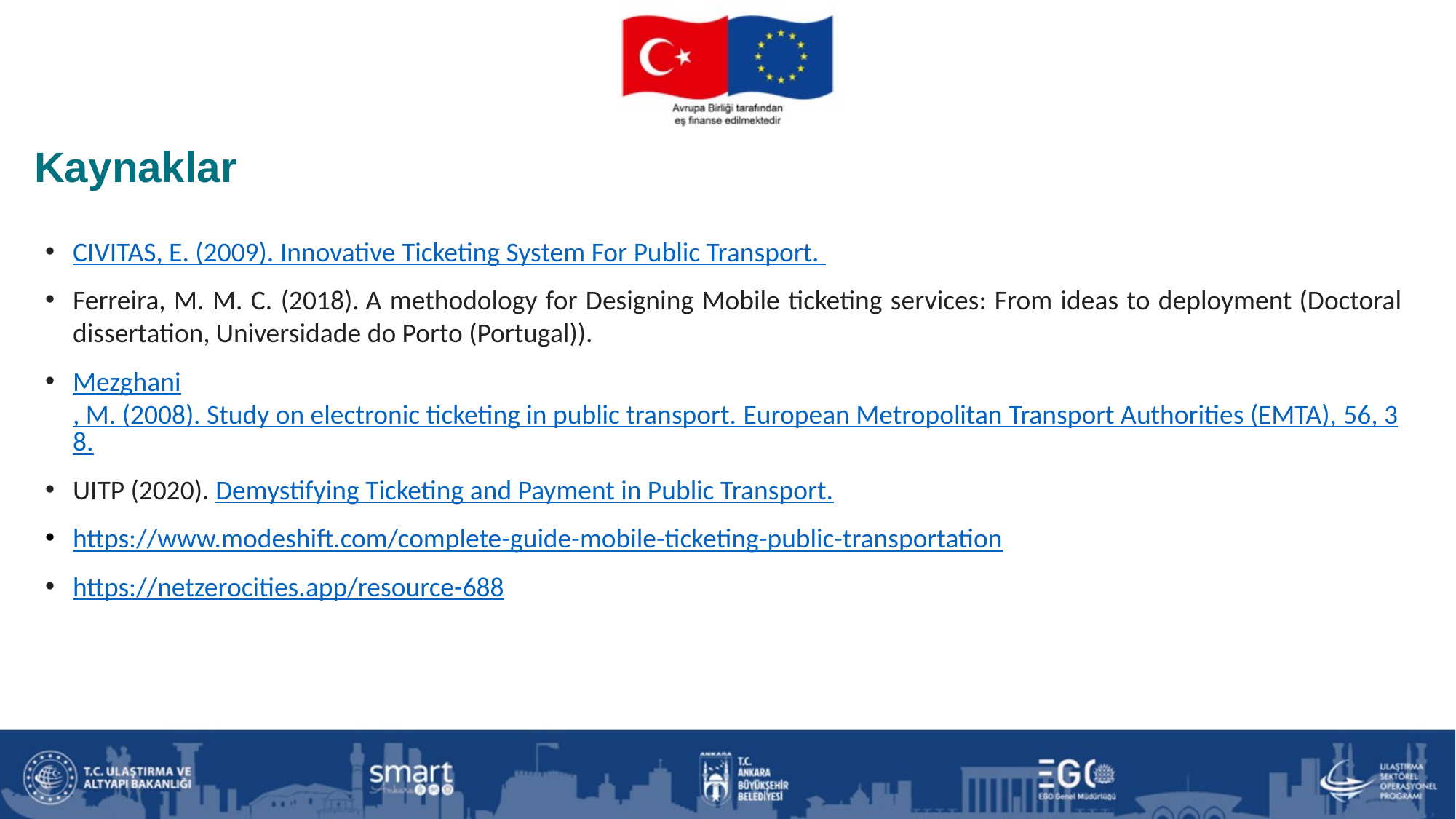

Kaynaklar

CIVITAS, E. (2009). Innovative Ticketing System For Public Transport.
Ferreira, M. M. C. (2018). A methodology for Designing Mobile ticketing services: From ideas to deployment (Doctoral dissertation, Universidade do Porto (Portugal)).
Mezghani, M. (2008). Study on electronic ticketing in public transport. European Metropolitan Transport Authorities (EMTA), 56, 38.
UITP (2020). Demystifying Ticketing and Payment in Public Transport.
https://www.modeshift.com/complete-guide-mobile-ticketing-public-transportation
https://netzerocities.app/resource-688